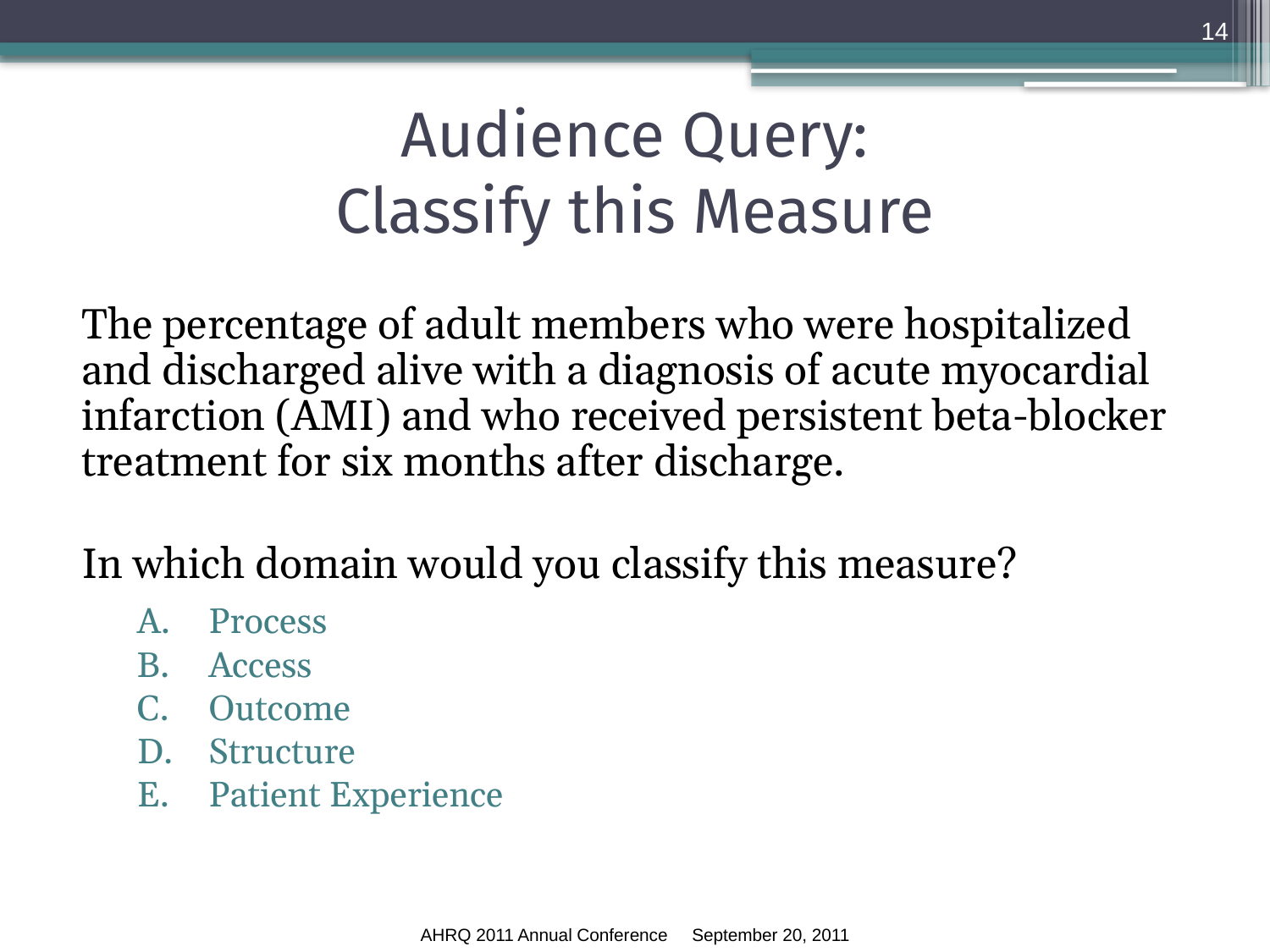

14
# Audience Query: Classify this Measure
The percentage of adult members who were hospitalized and discharged alive with a diagnosis of acute myocardial infarction (AMI) and who received persistent beta-blocker treatment for six months after discharge.

In which domain would you classify this measure?
Process
Access
Outcome
Structure
Patient Experience